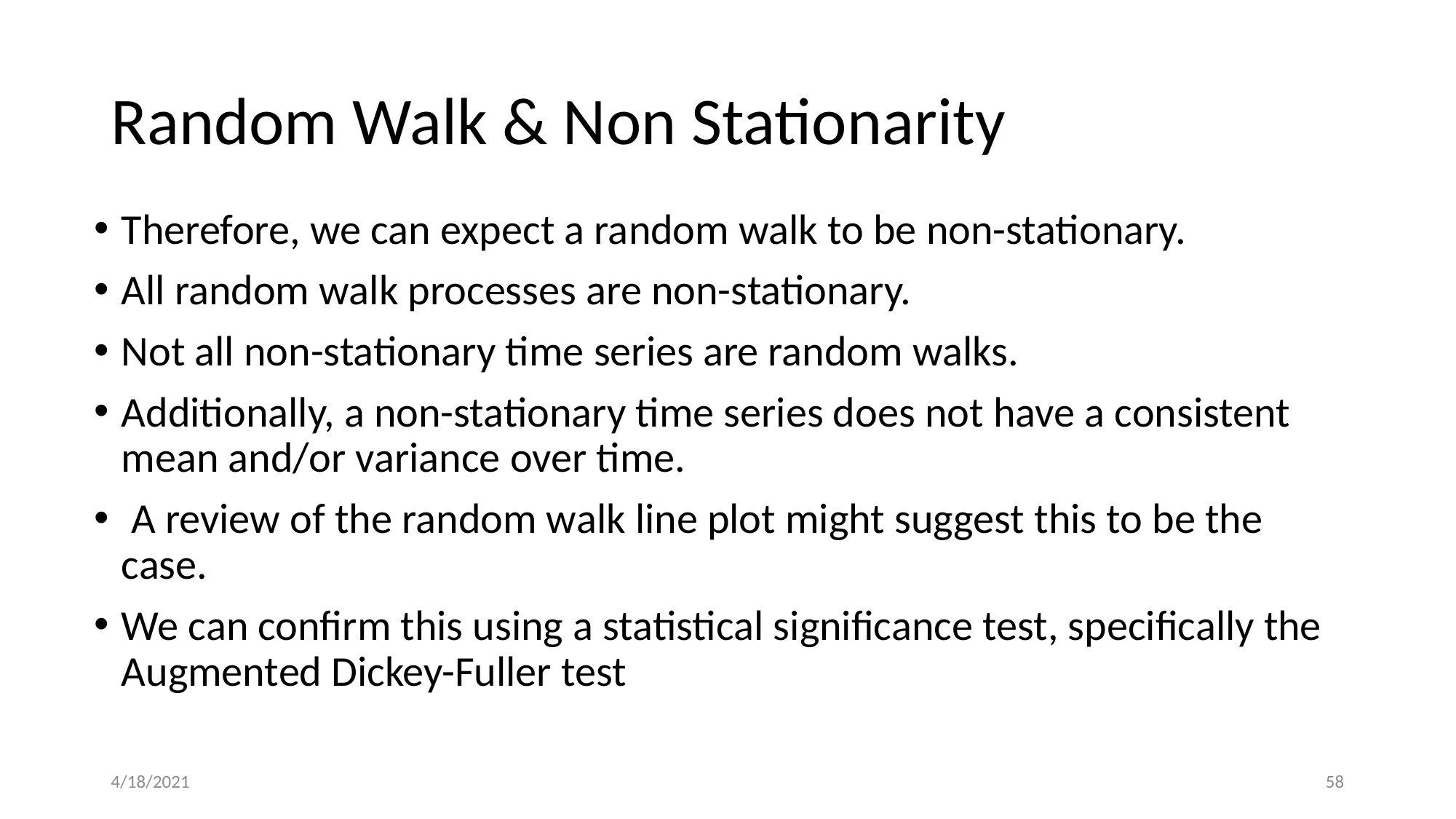

# Random Walk & Non Stationarity
Therefore, we can expect a random walk to be non-stationary.
All random walk processes are non-stationary.
Not all non-stationary time series are random walks.
Additionally, a non-stationary time series does not have a consistent mean and/or variance over time.
 A review of the random walk line plot might suggest this to be the case.
We can confirm this using a statistical significance test, specifically the Augmented Dickey-Fuller test
4/18/2021
58